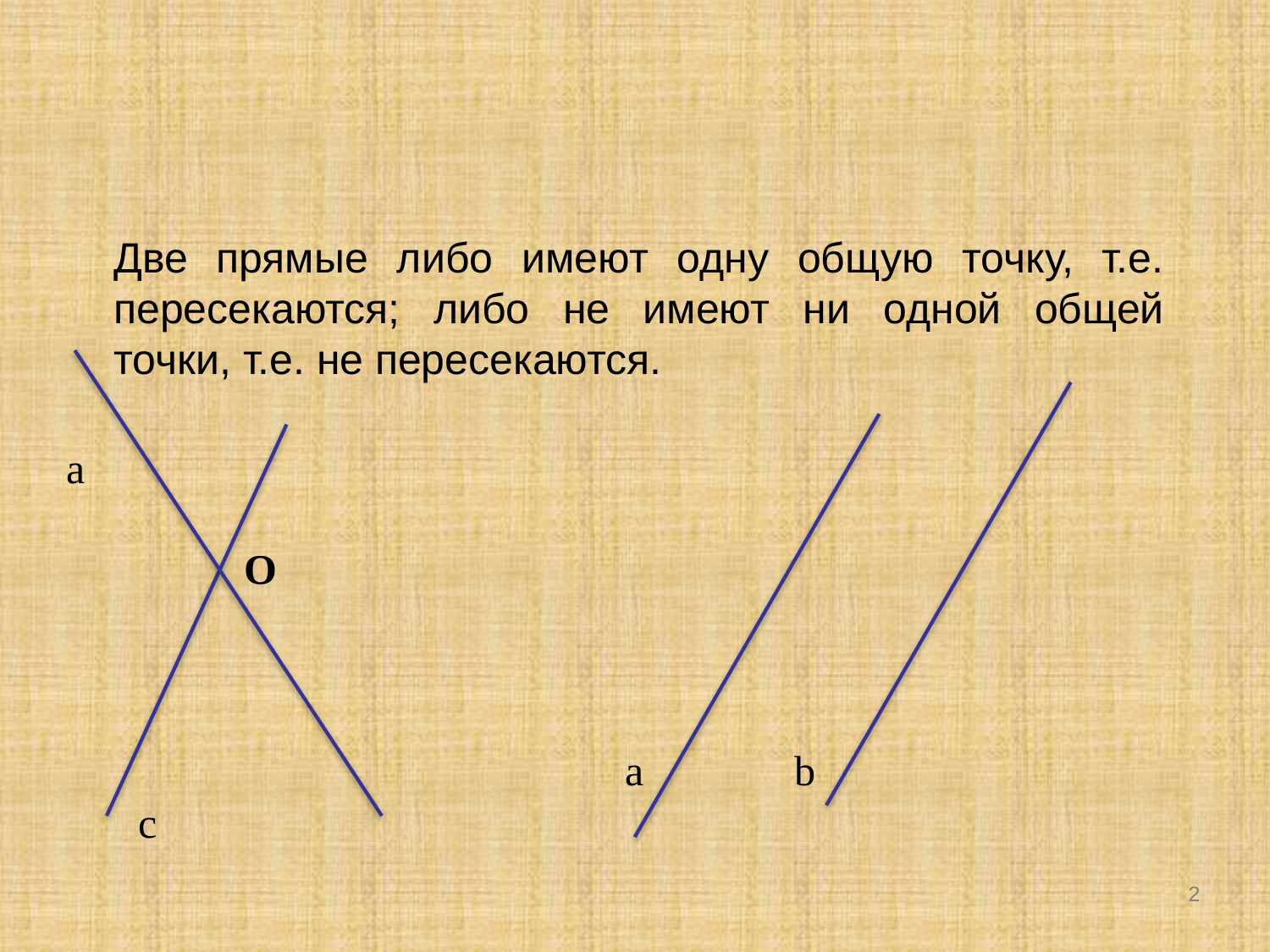

Две прямые либо имеют одну общую точку, т.е. пересекаются; либо не имеют ни одной общей точки, т.е. не пересекаются.

а
О
а
b
с
2